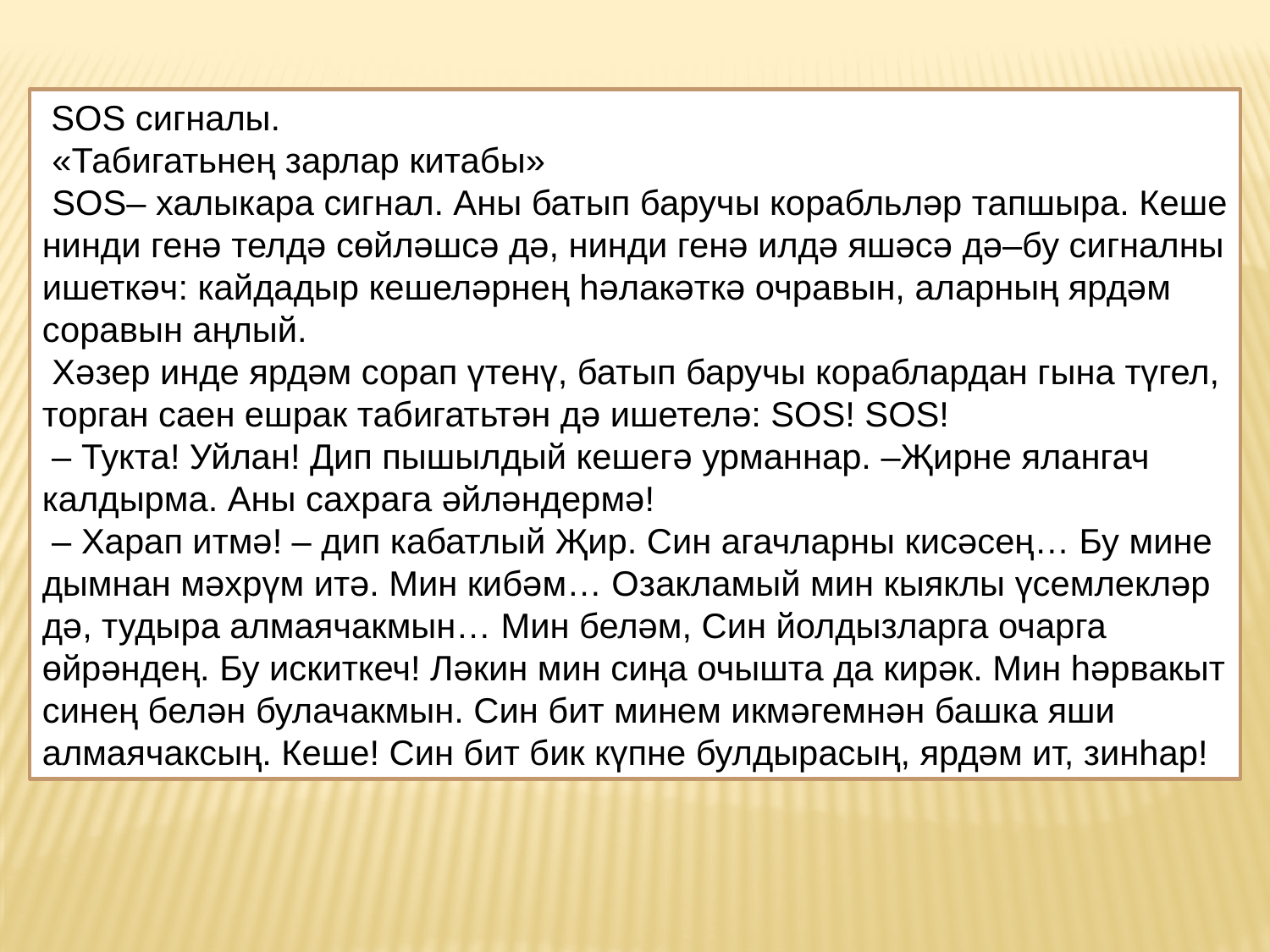

SOS сигналы.
 «Табигатьнең зарлар китабы»
 SOS– халыкара сигнал. Аны батып баручы корабльләр тапшыра. Кеше нинди генә телдә сөйләшсә дә, нинди генә илдә яшәсә дә–бу сигналны ишеткәч: кайдадыр кешеләрнең һәлакәткә очравын, аларның ярдәм соравын аңлый.
 Хәзер инде ярдәм сорап үтенү, батып баручы кораблардан гына түгел, торган саен ешрак табигатьтән дә ишетелә: SOS! SOS!
 – Тукта! Уйлан! Дип пышылдый кешегә урманнар. –Җирне ялангач калдырма. Аны сахрага әйләндермә!
 – Харап итмә! – дип кабатлый Җир. Син агачларны кисәсең… Бу мине дымнан мәхрүм итә. Мин кибәм… Озакламый мин кыяклы үсемлекләр дә, тудыра алмаячакмын… Мин беләм, Син йолдызларга очарга өйрәндең. Бу искиткеч! Ләкин мин сиңа очышта да кирәк. Мин һәрвакыт синең белән булачакмын. Син бит минем икмәгемнән башка яши алмаячаксың. Кеше! Син бит бик күпне булдырасың, ярдәм ит, зинһар!